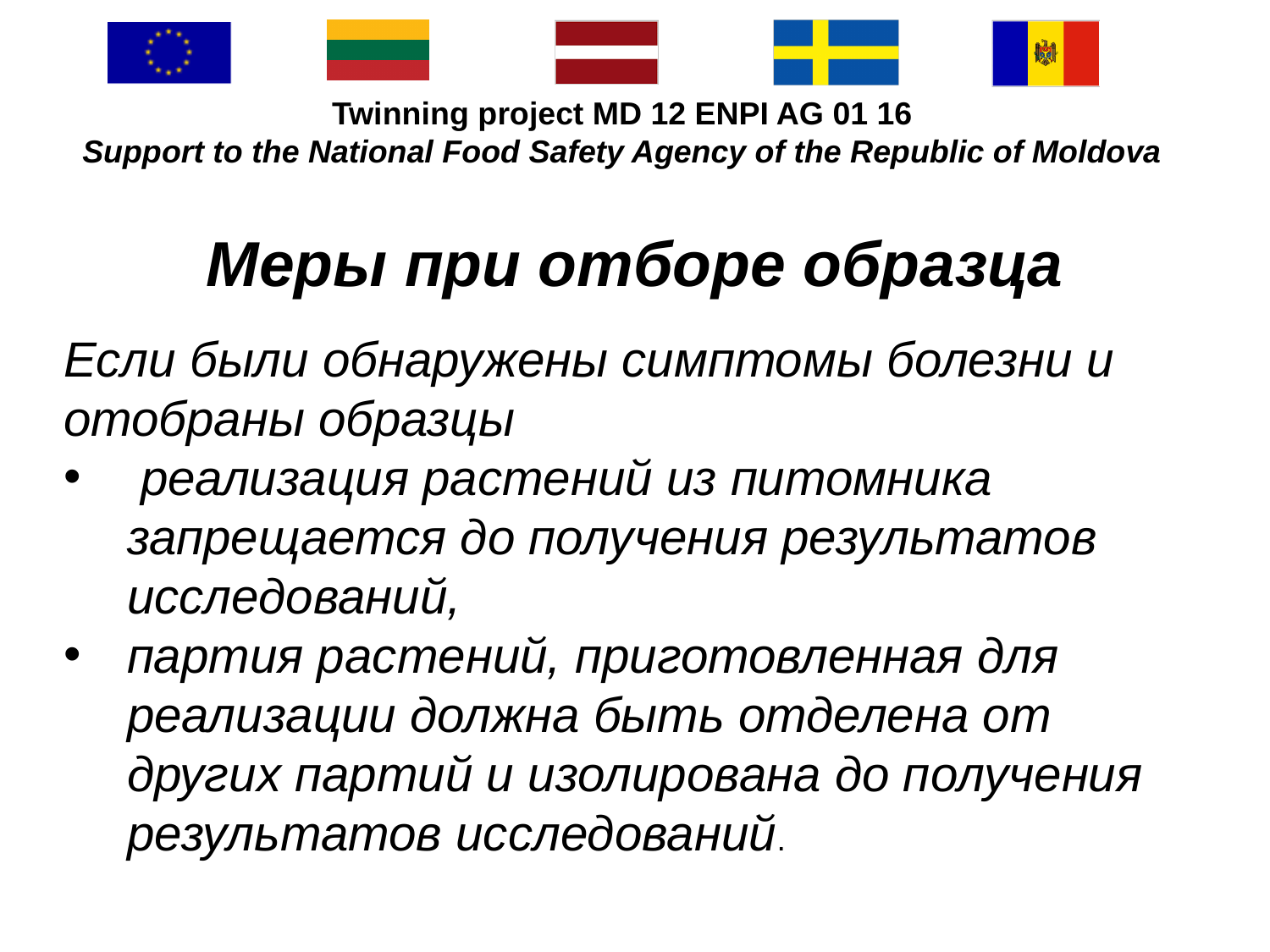

#
Меры при отборе образца
Если были обнаружены симптомы болезни и отобраны образцы
 реализация растений из питомника запрещается до получения результатов исследований,
партия растений, приготовленная для реализации должна быть отделена от других партий и изолирована до получения результатов исследований.